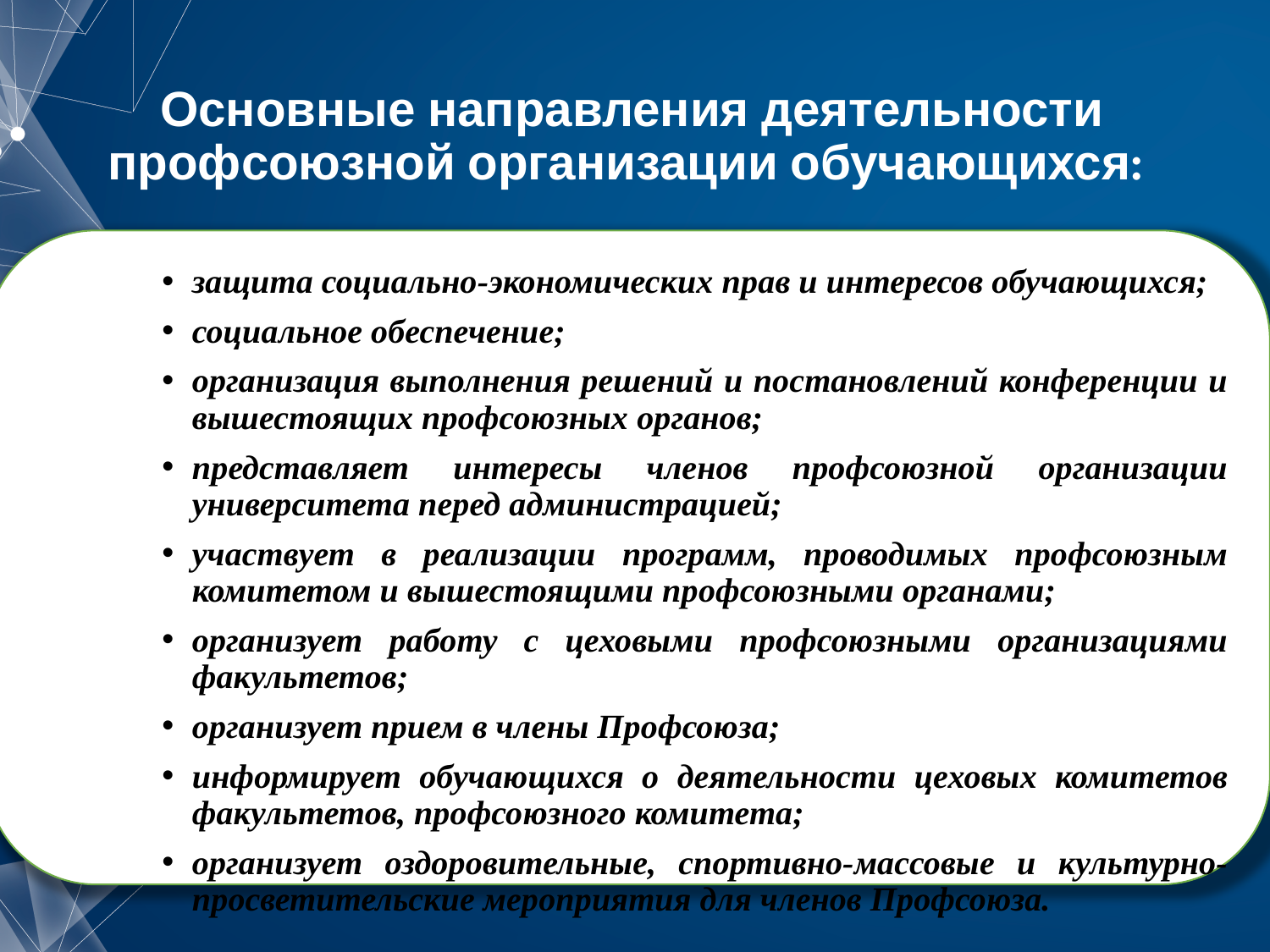

# Основные направления деятельности профсоюзной организации обучающихся:

защита социально-экономических прав и интересов обучающихся;
социальное обеспечение;
организация выполнения решений и постановлений конференции и вышестоящих профсоюзных органов;
представляет интересы членов профсоюзной организации университета перед администрацией;
участвует в реализации программ, проводимых профсоюзным комитетом и вышестоящими профсоюзными органами;
организует работу с цеховыми профсоюзными организациями факультетов;
организует прием в члены Профсоюза;
информирует обучающихся о деятельности цеховых комитетов факультетов, профсоюзного комитета;
организует оздоровительные, спортивно-массовые и культурно-просветительские мероприятия для членов Профсоюза.